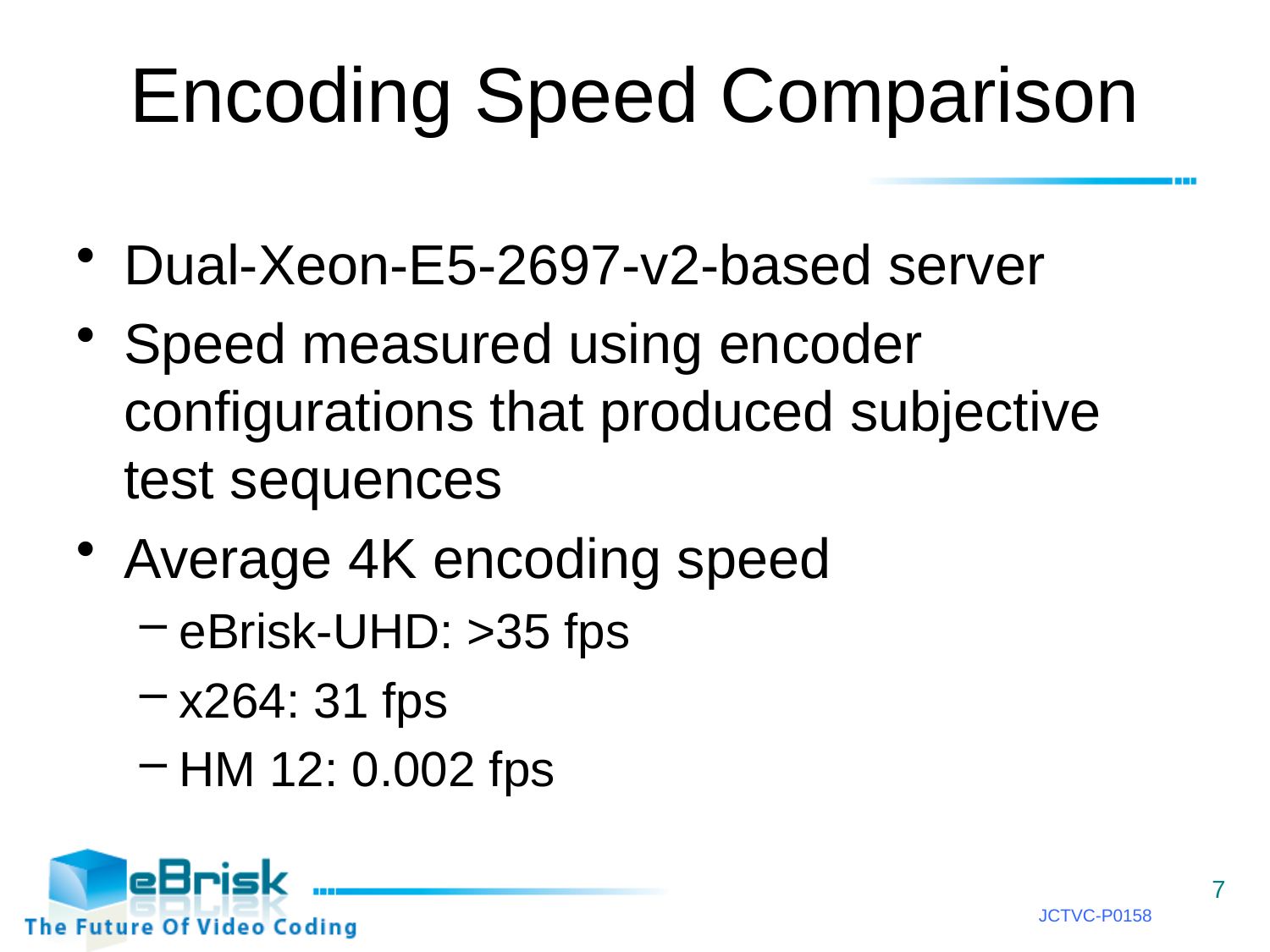

# Encoding Speed Comparison
Dual-Xeon-E5-2697-v2-based server
Speed measured using encoder configurations that produced subjective test sequences
Average 4K encoding speed
eBrisk-UHD: >35 fps
x264: 31 fps
HM 12: 0.002 fps
7